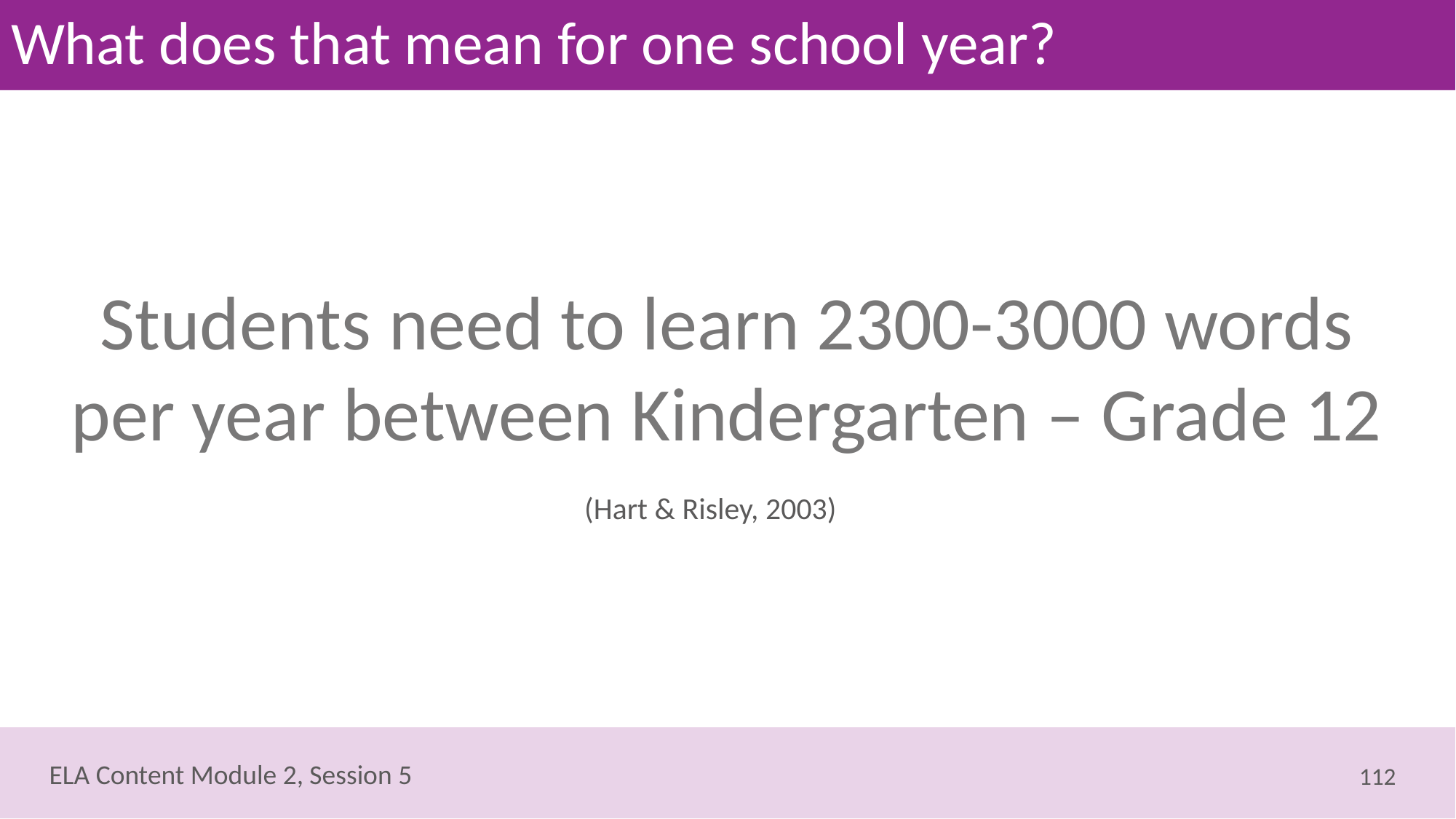

# What does that mean for one school year?
Students need to learn 2300-3000 words per year between Kindergarten – Grade 12

(Hart & Risley, 2003)
112